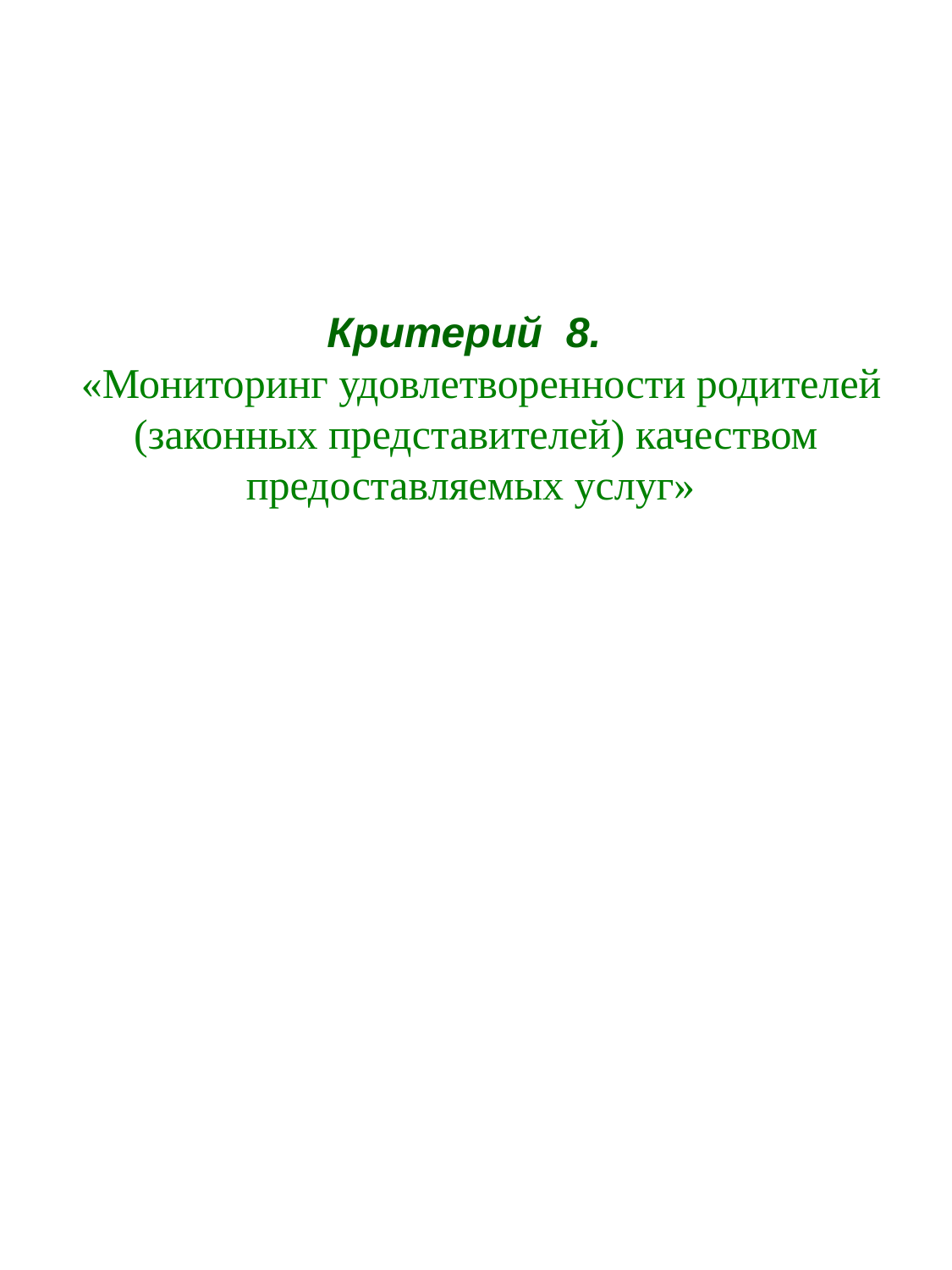

# Критерий  8. «Мониторинг удовлетворенности родителей (законных представителей) качеством предоставляемых услуг»